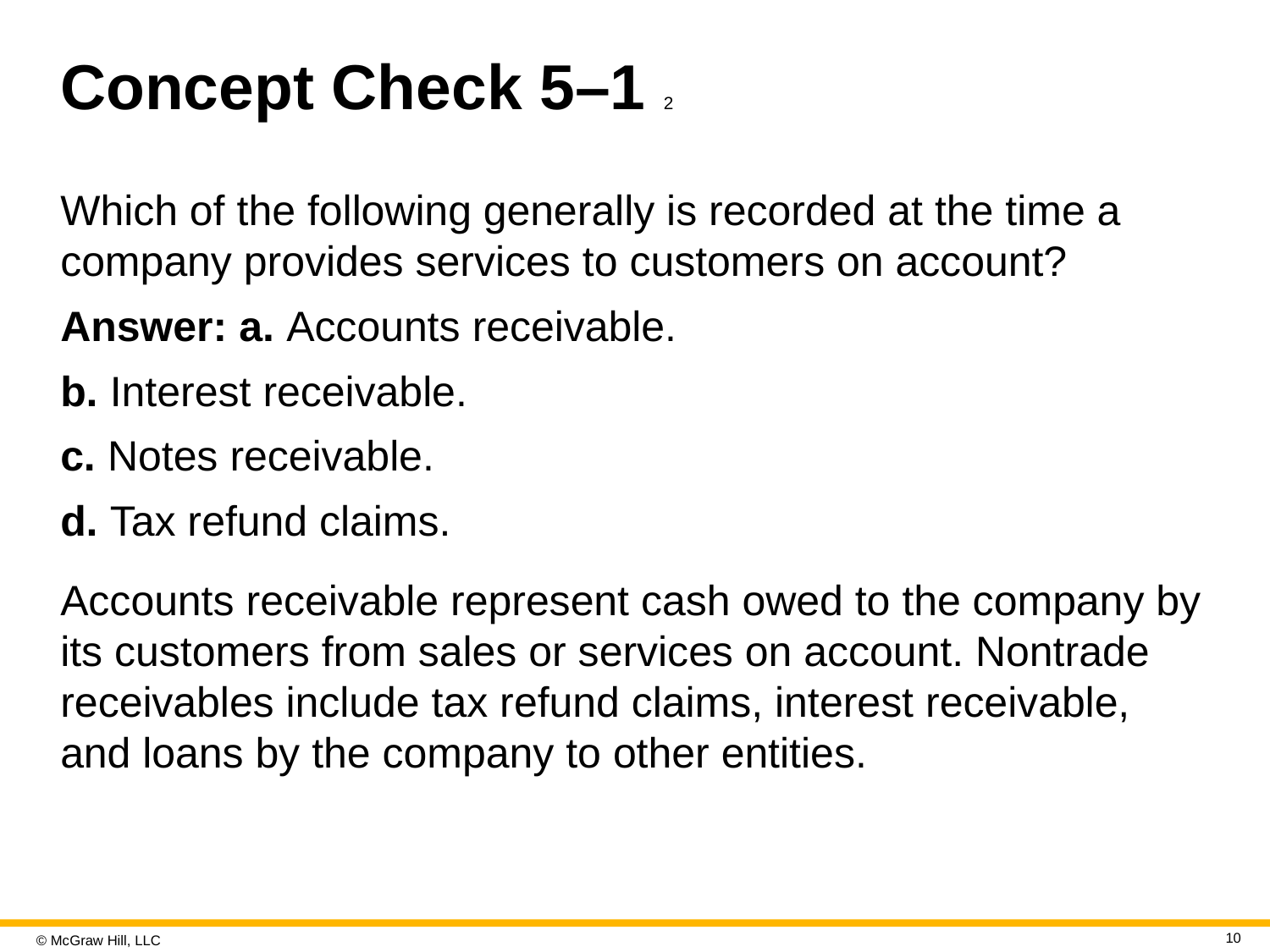

# Concept Check 5–1 2
Which of the following generally is recorded at the time a company provides services to customers on account?
Answer: a. Accounts receivable.
b. Interest receivable.
c. Notes receivable.
d. Tax refund claims.
Accounts receivable represent cash owed to the company by its customers from sales or services on account. Nontrade receivables include tax refund claims, interest receivable, and loans by the company to other entities.
10